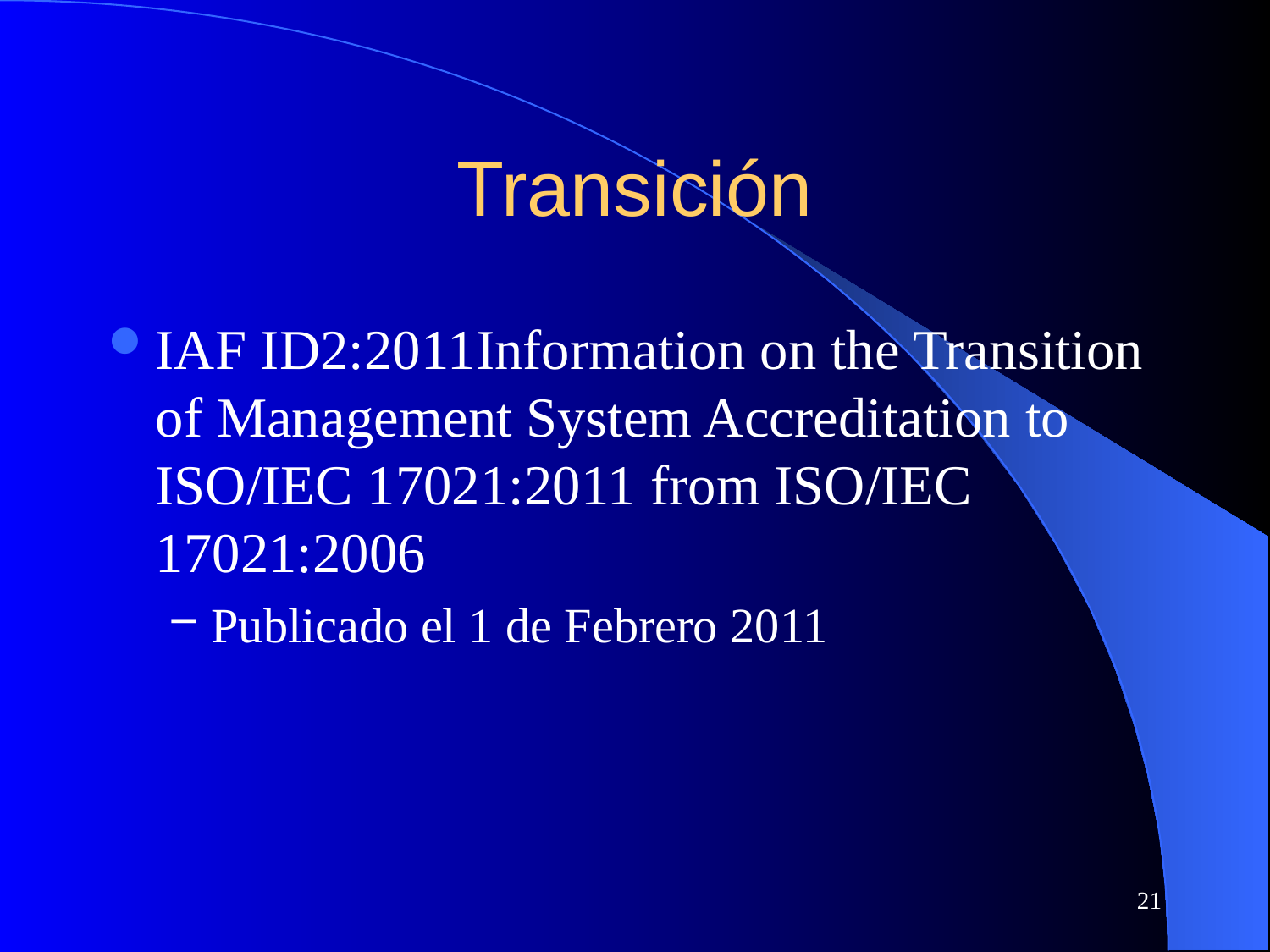

# Transición
IAF ID2:2011Information on the Transition of Management System Accreditation to ISO/IEC 17021:2011 from ISO/IEC 17021:2006
Publicado el 1 de Febrero 2011

21